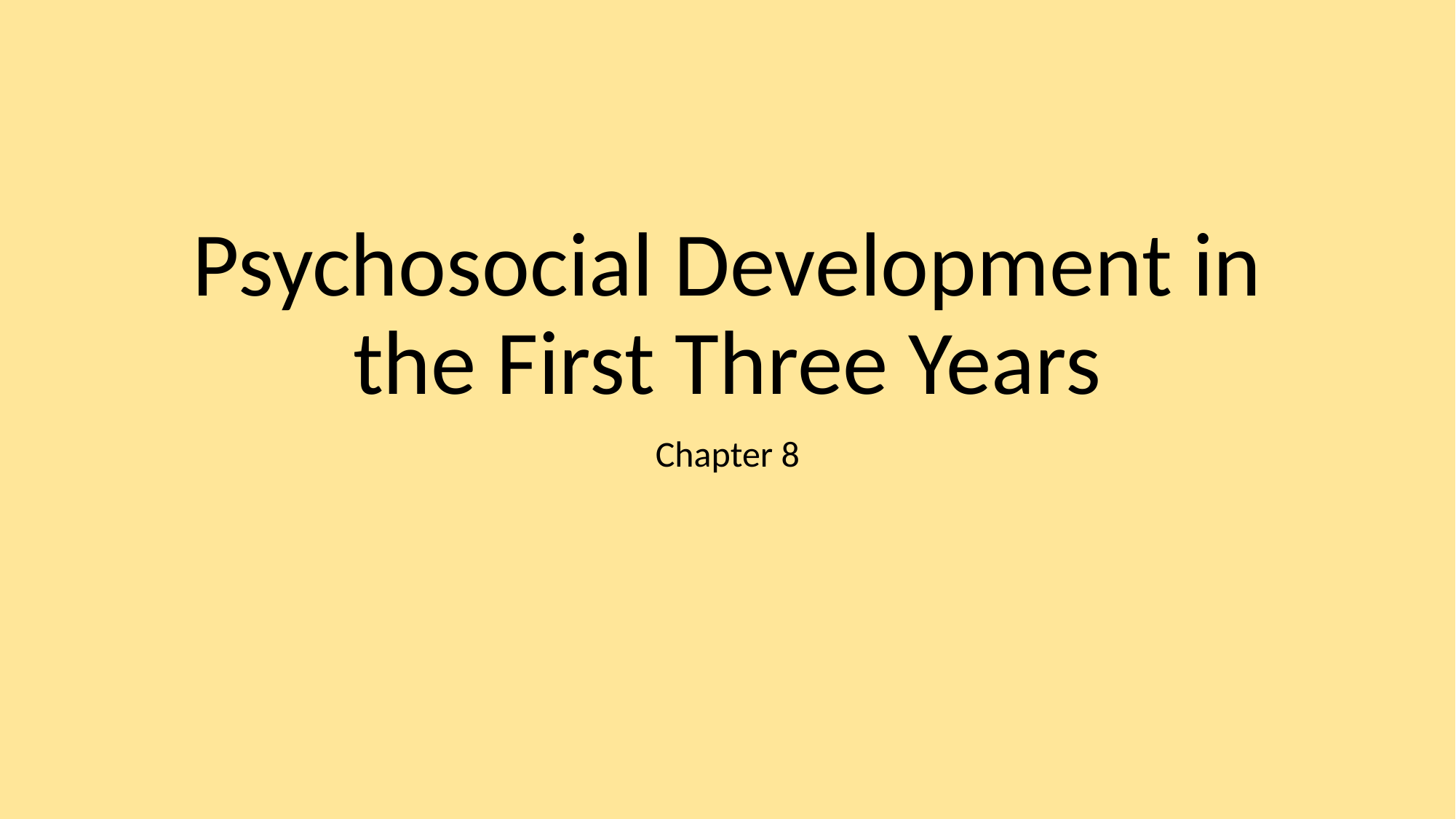

# Psychosocial Development in the First Three Years
Chapter 8